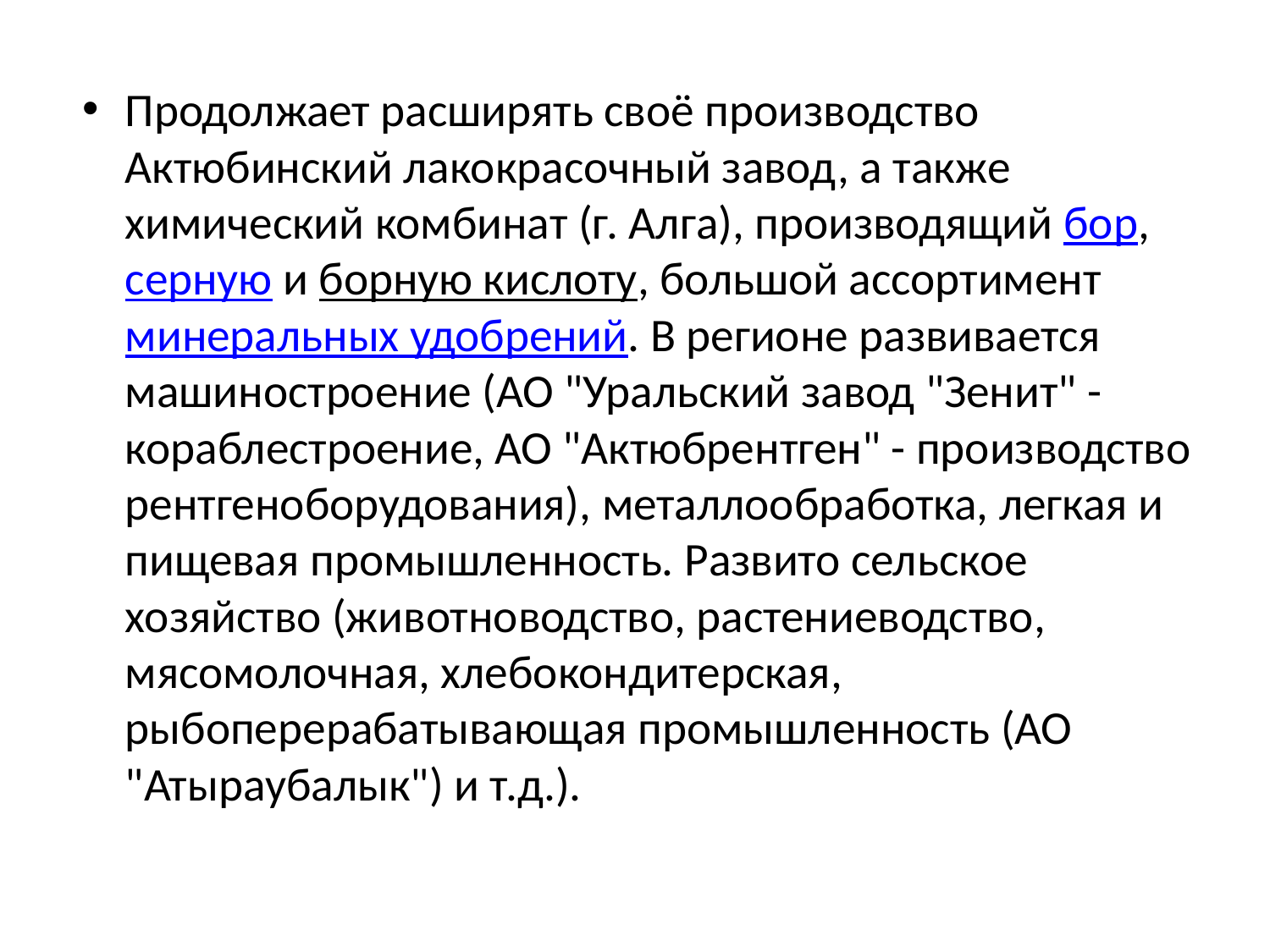

#
Продолжает расширять своё производство Актюбинский лакокрасочный завод, а также химический комбинат (г. Алга), производящий бор, серную и борную кислоту, большой ассортимент минеральных удобрений. В регионе развивается машиностроение (АО "Уральский завод "Зенит" - кораблестроение, АО "Актюбрентген" - производство рентгеноборудования), металлообработка, легкая и пищевая промышленность. Развито сельское хозяйство (животноводство, растениеводство, мясомолочная, хлебокондитерская, рыбоперерабатывающая промышленность (АО "Атыраубалык") и т.д.).